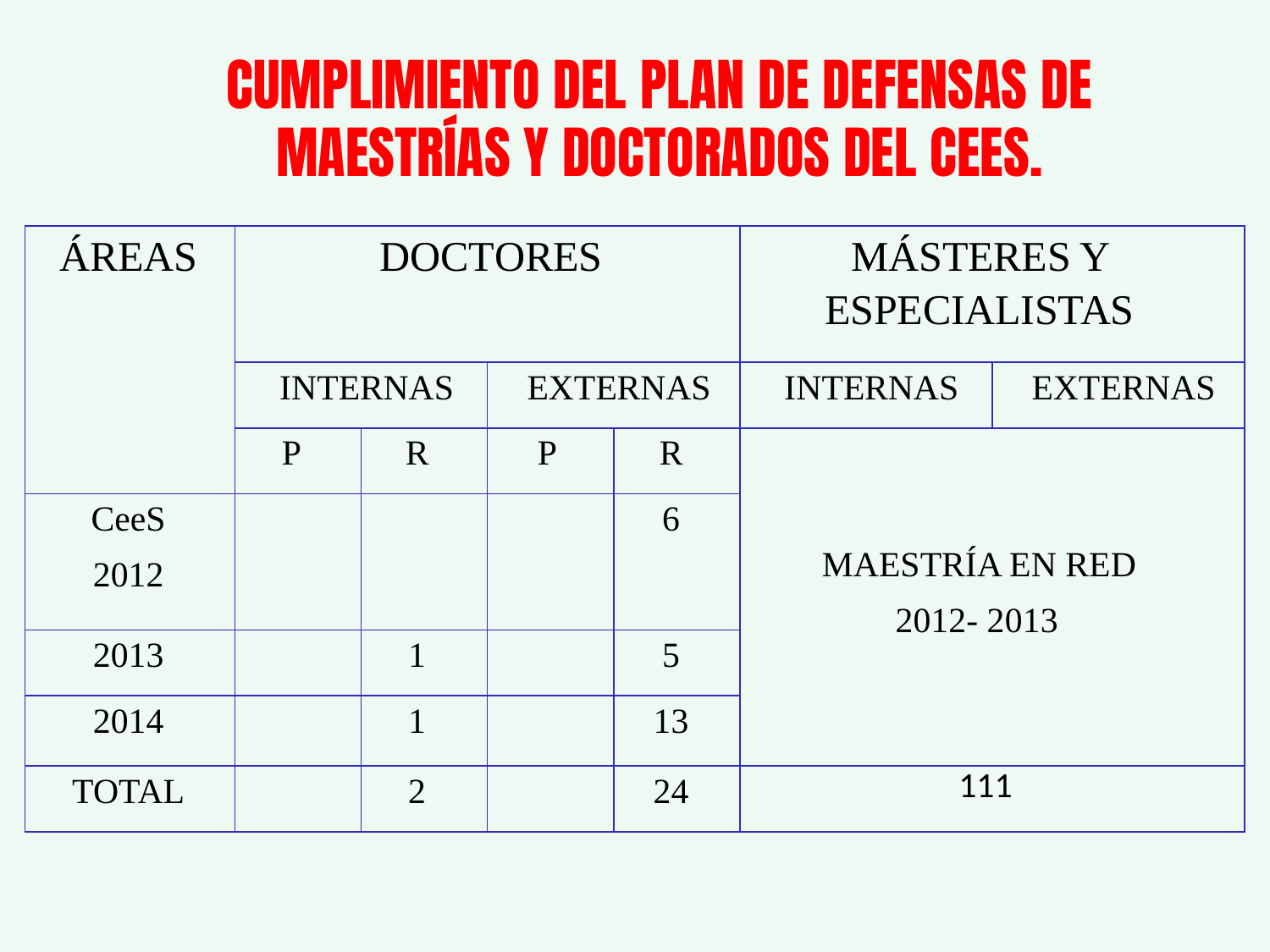

CUMPLIMIENTO DEL PLAN DE DEFENSAS DE MAESTRÍAS Y DOCTORADOS DEL CEES.
| ÁREAS | DOCTORES |  |  |  | MÁSTERES Y ESPECIALISTAS |  |
| --- | --- | --- | --- | --- | --- | --- |
|  | INTERNAS |  | EXTERNAS |  | INTERNAS | EXTERNAS |
|  | P | R | P | R | MAESTRÍA EN RED   2012- 2013 |  |
| CeeS 2012 |  |  |  | 6 |  |  |
| 2013 |  | 1 |  | 5 |  |  |
| 2014 |  | 1 |  | 13 |  |  |
| TOTAL |  | 2 |  | 24 | 111 |  |